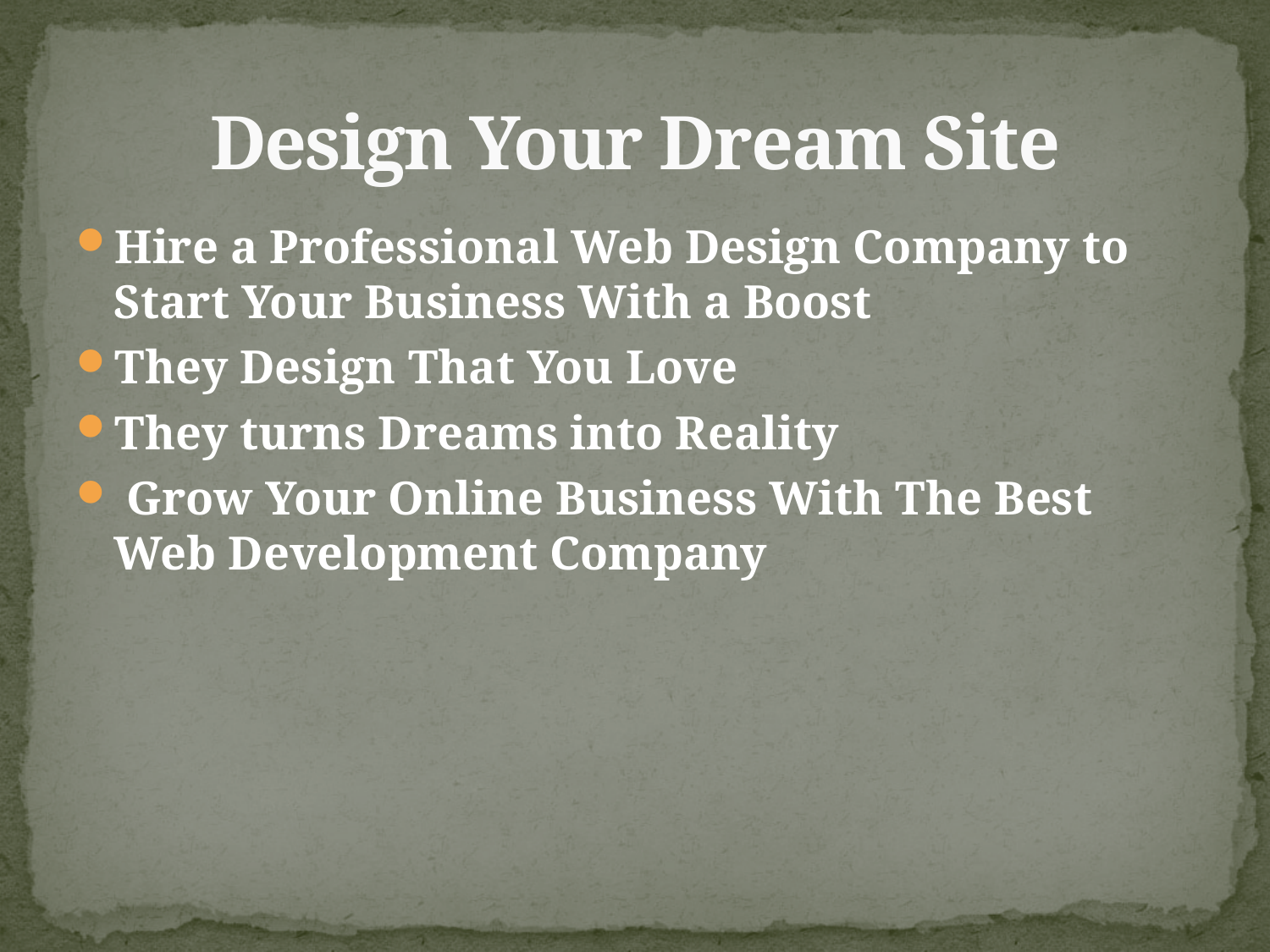

# Design Your Dream Site
Hire a Professional Web Design Company to Start Your Business With a Boost
They Design That You Love
They turns Dreams into Reality
 Grow Your Online Business With The Best Web Development Company